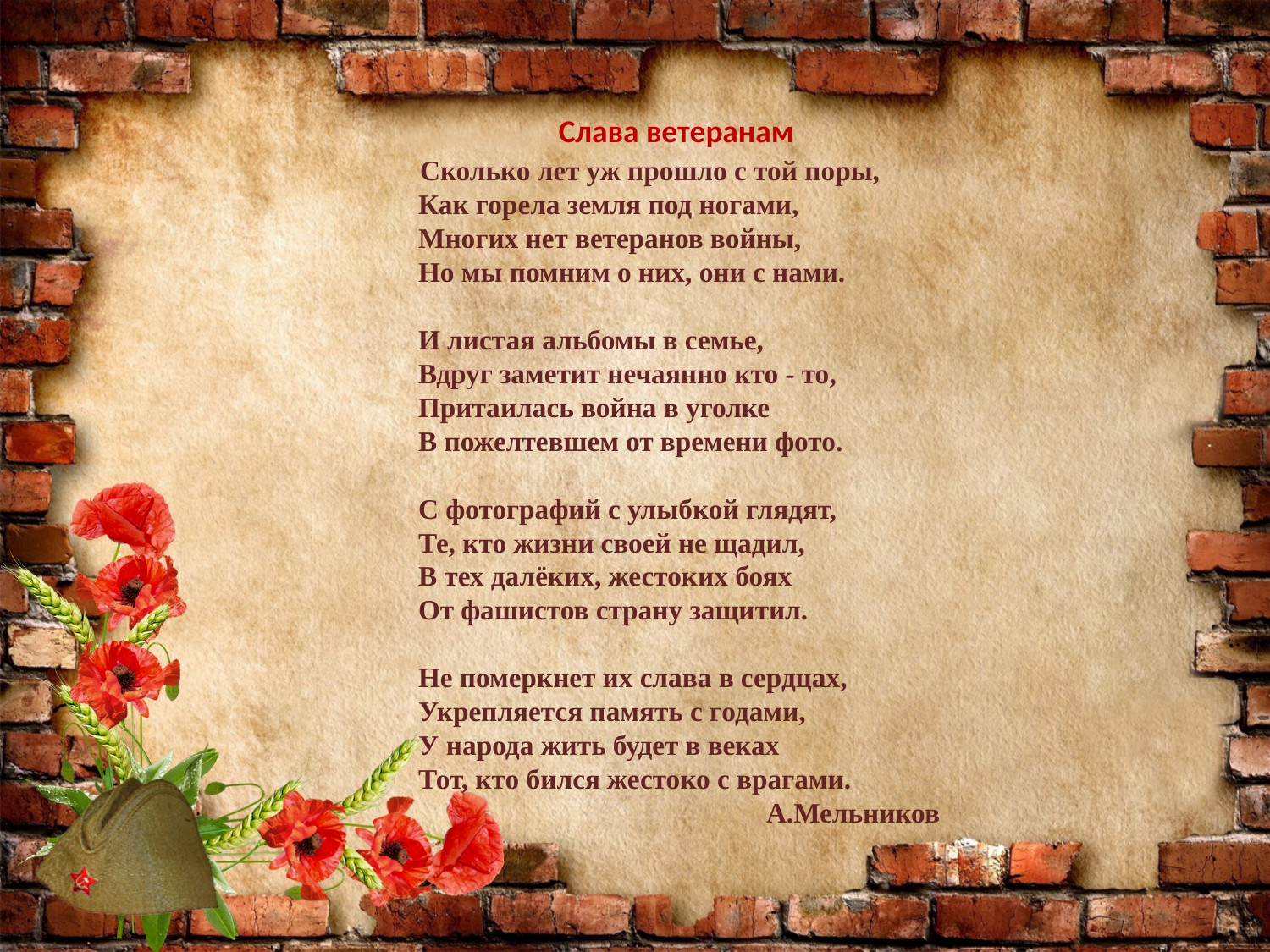

Слава ветеранам
        Сколько лет уж прошло с той поры,
        Как горела земля под ногами,
        Многих нет ветеранов войны,
        Но мы помним о них, они с нами.

        И листая альбомы в семье,
        Вдруг заметит нечаянно кто - то,
        Притаилась война в уголке
        В пожелтевшем от времени фото.

        С фотографий с улыбкой глядят,
        Те, кто жизни своей не щадил,
        В тех далёких, жестоких боях
        От фашистов страну защитил.

        Не померкнет их слава в сердцах,
        Укрепляется память с годами,
        У народа жить будет в веках
        Тот, кто бился жестоко с врагами.
А.Мельников